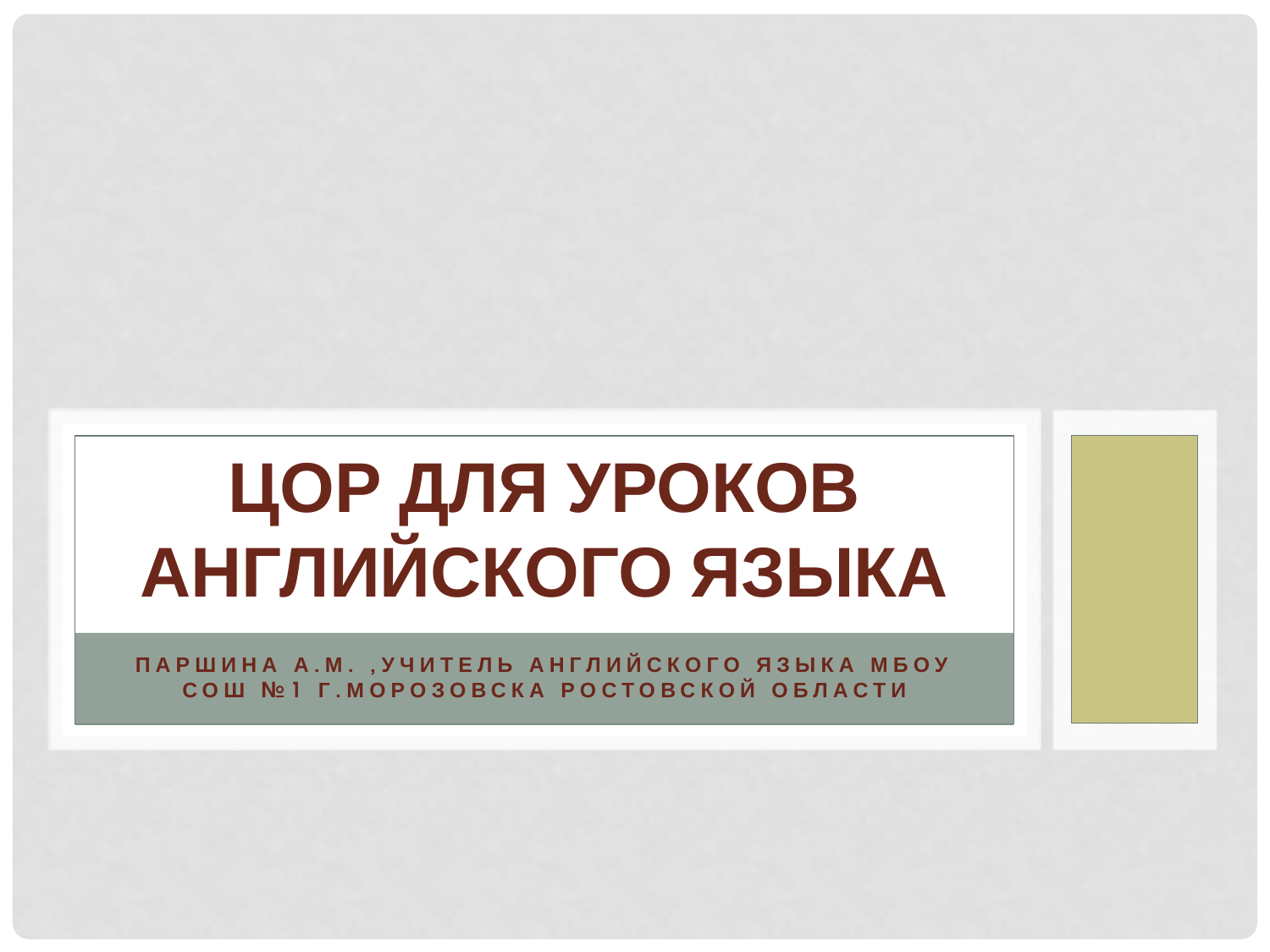

# ЦОР для уроков английского языка
Паршина А.М. ,учитель английского языка МБОУ СОШ №1 г.Морозовска Ростовской области